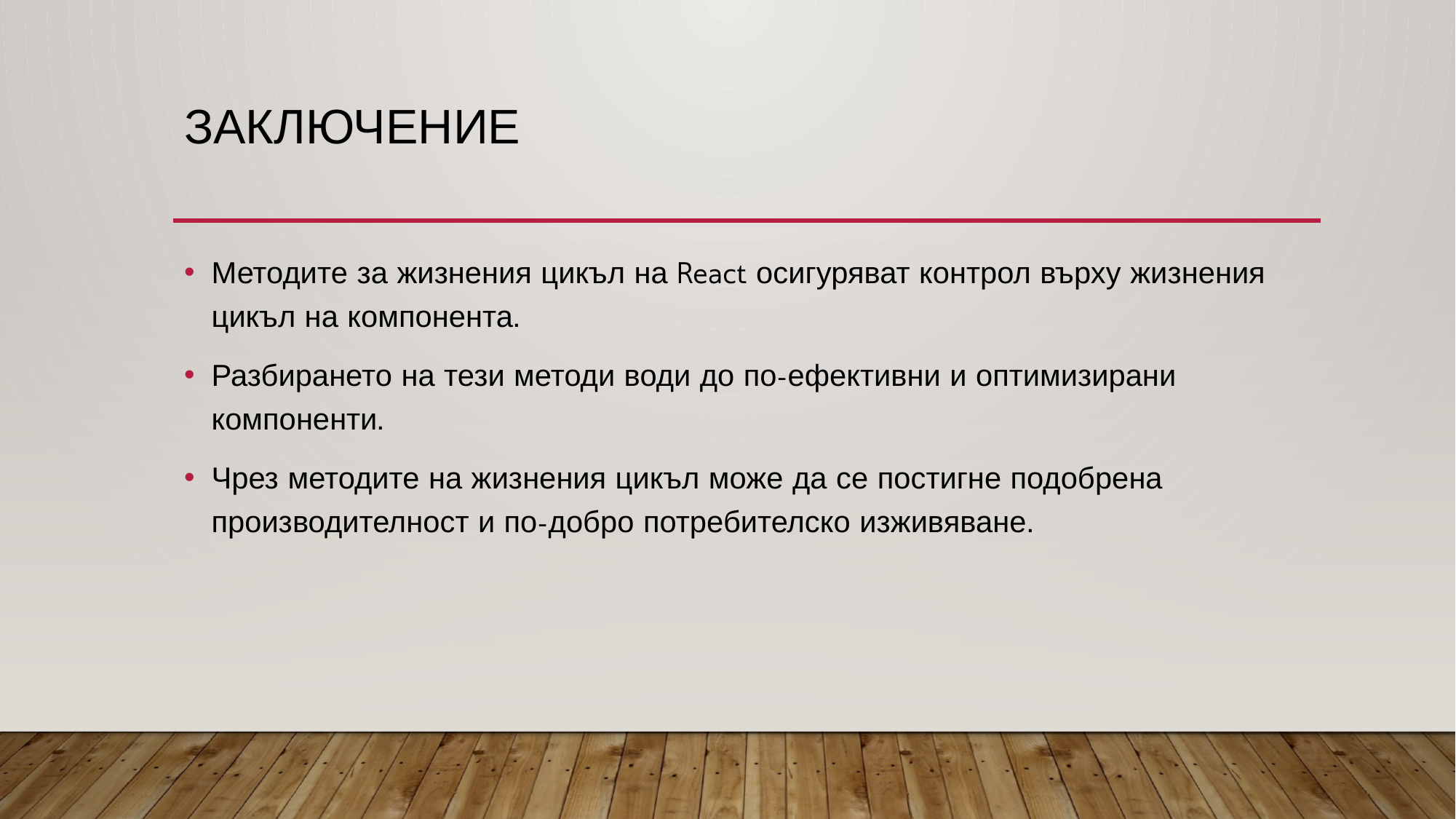

# Заключение
Методите за жизнения цикъл на React осигуряват контрол върху жизнения цикъл на компонента.
Разбирането на тези методи води до по-ефективни и оптимизирани компоненти.
Чрез методите на жизнения цикъл може да се постигне подобрена производителност и по-добро потребителско изживяване.